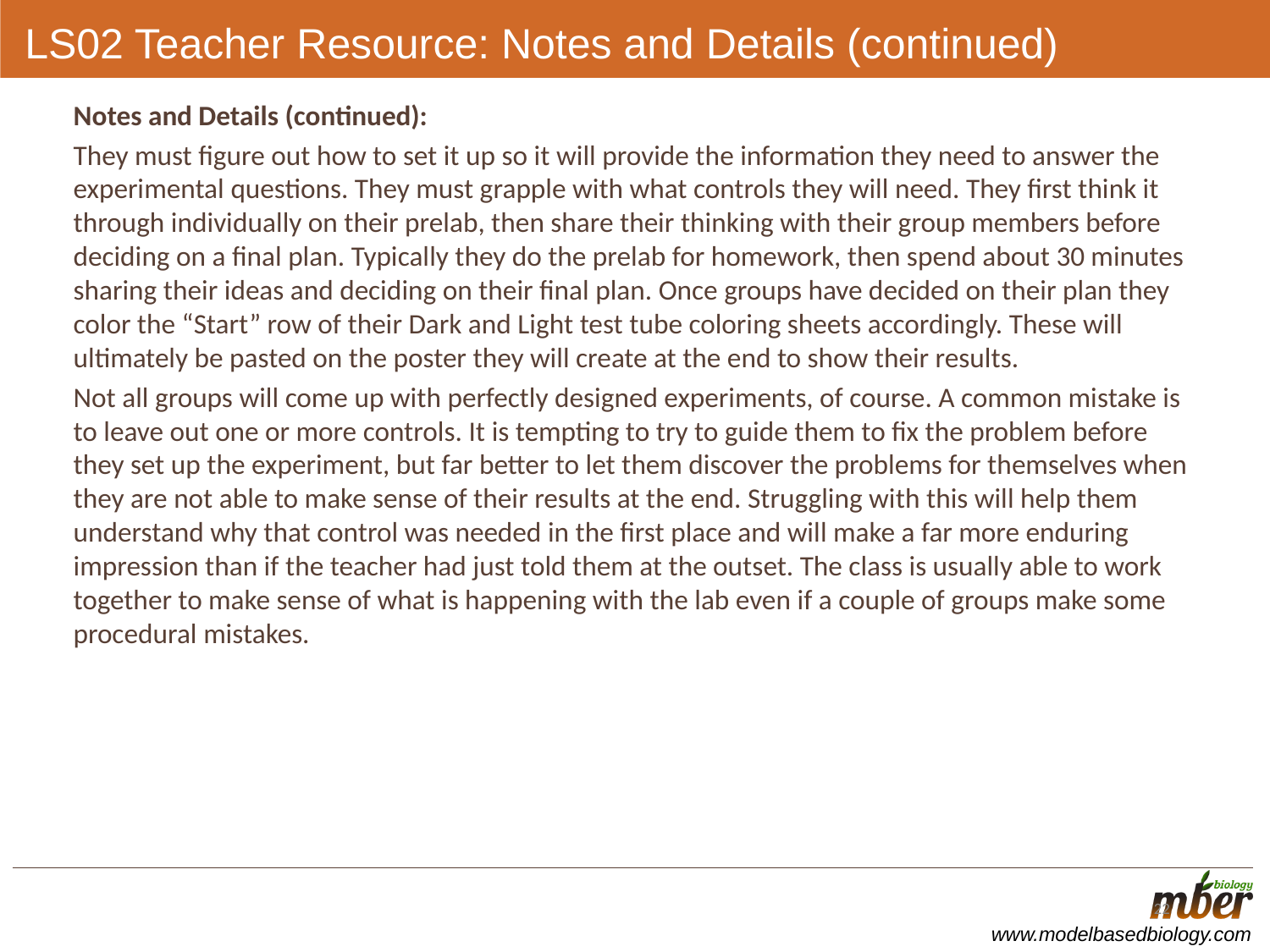

# LS02 Teacher Resource: Notes and Details (continued)
Notes and Details (continued):
They must figure out how to set it up so it will provide the information they need to answer the experimental questions. They must grapple with what controls they will need. They first think it through individually on their prelab, then share their thinking with their group members before deciding on a final plan. Typically they do the prelab for homework, then spend about 30 minutes sharing their ideas and deciding on their final plan. Once groups have decided on their plan they color the “Start” row of their Dark and Light test tube coloring sheets accordingly. These will ultimately be pasted on the poster they will create at the end to show their results.
Not all groups will come up with perfectly designed experiments, of course. A common mistake is to leave out one or more controls. It is tempting to try to guide them to fix the problem before they set up the experiment, but far better to let them discover the problems for themselves when they are not able to make sense of their results at the end. Struggling with this will help them understand why that control was needed in the first place and will make a far more enduring impression than if the teacher had just told them at the outset. The class is usually able to work together to make sense of what is happening with the lab even if a couple of groups make some procedural mistakes.

22